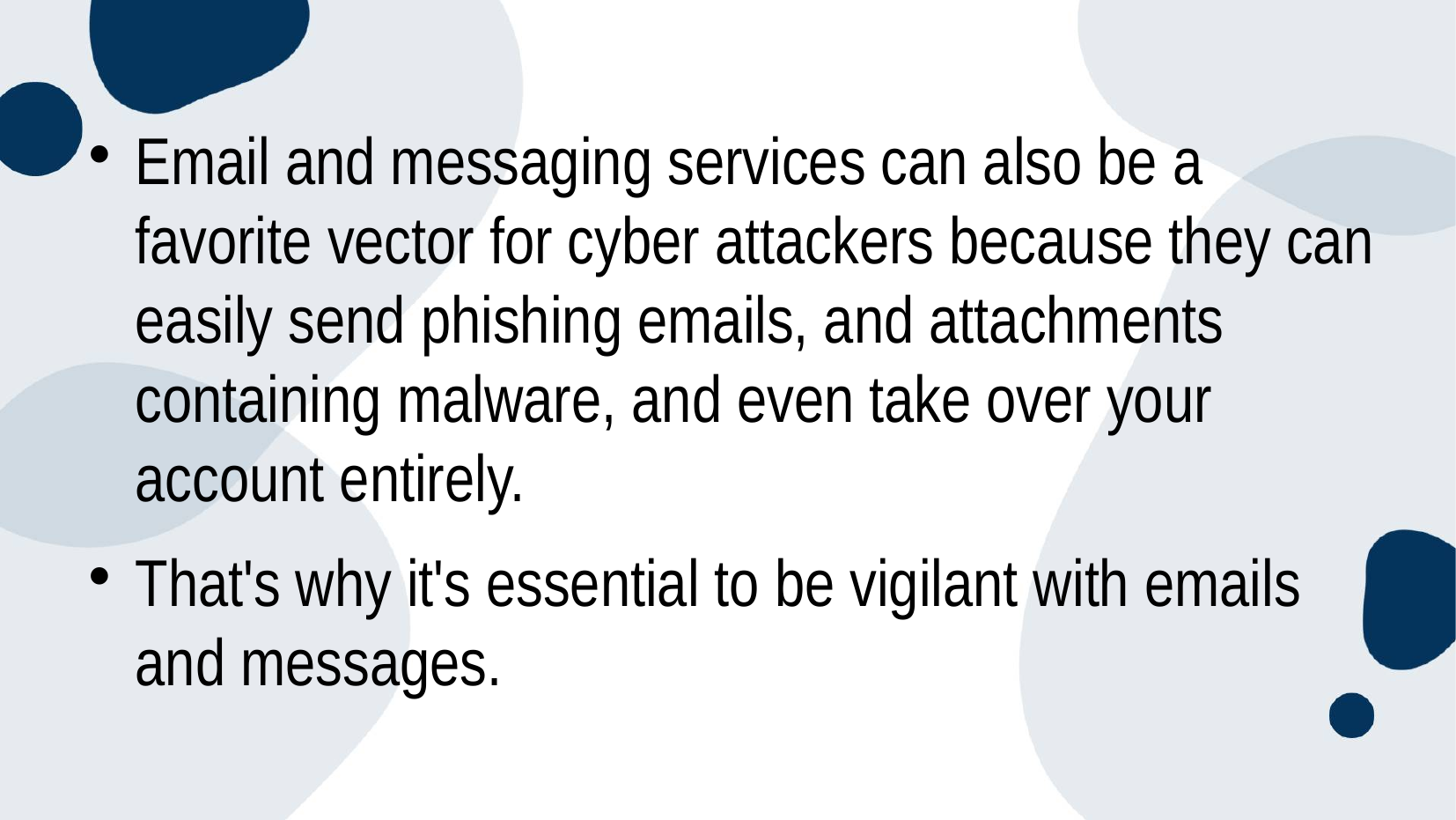

# Email and messaging services can also be a favorite vector for cyber attackers because they can easily send phishing emails, and attachments containing malware, and even take over your account entirely.
That's why it's essential to be vigilant with emails and messages.